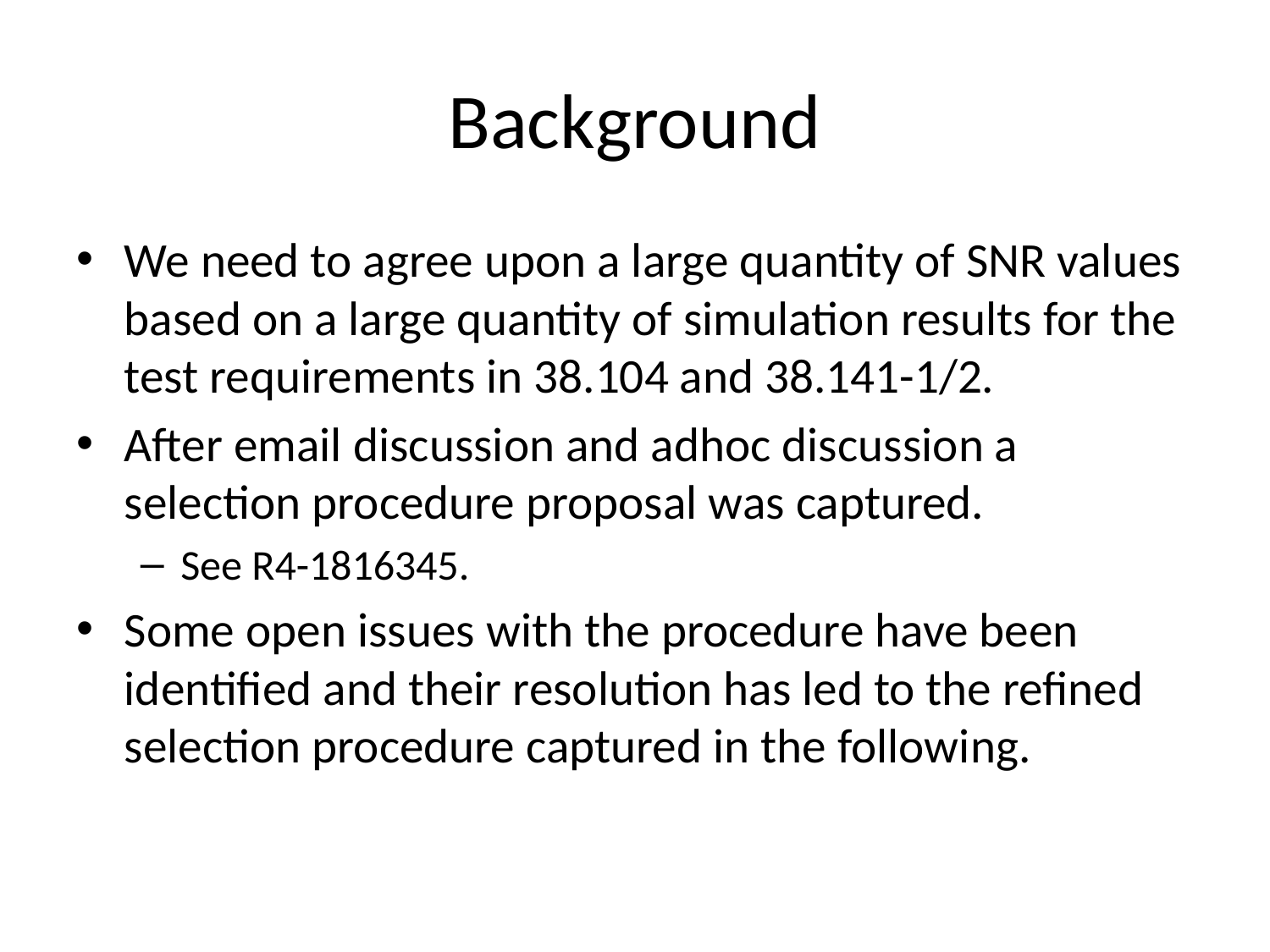

# Background
We need to agree upon a large quantity of SNR values based on a large quantity of simulation results for the test requirements in 38.104 and 38.141-1/2.
After email discussion and adhoc discussion a selection procedure proposal was captured.
See R4-1816345.
Some open issues with the procedure have been identified and their resolution has led to the refined selection procedure captured in the following.